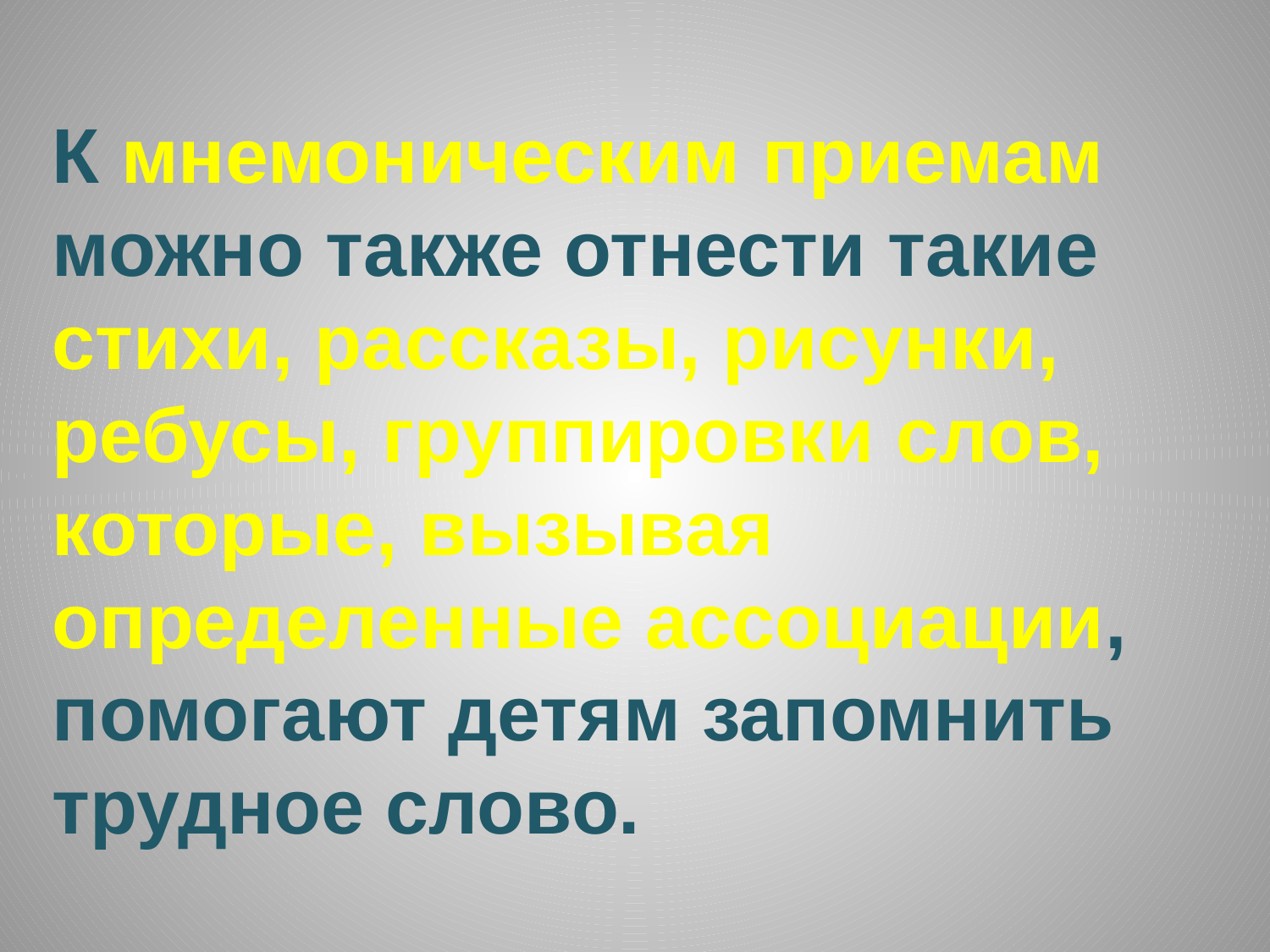

К мнемоническим приемам можно также отнести такие стихи, рассказы, рисунки, ребусы, группировки слов, которые, вызывая определенные ассоциации, помогают детям запомнить трудное слово.